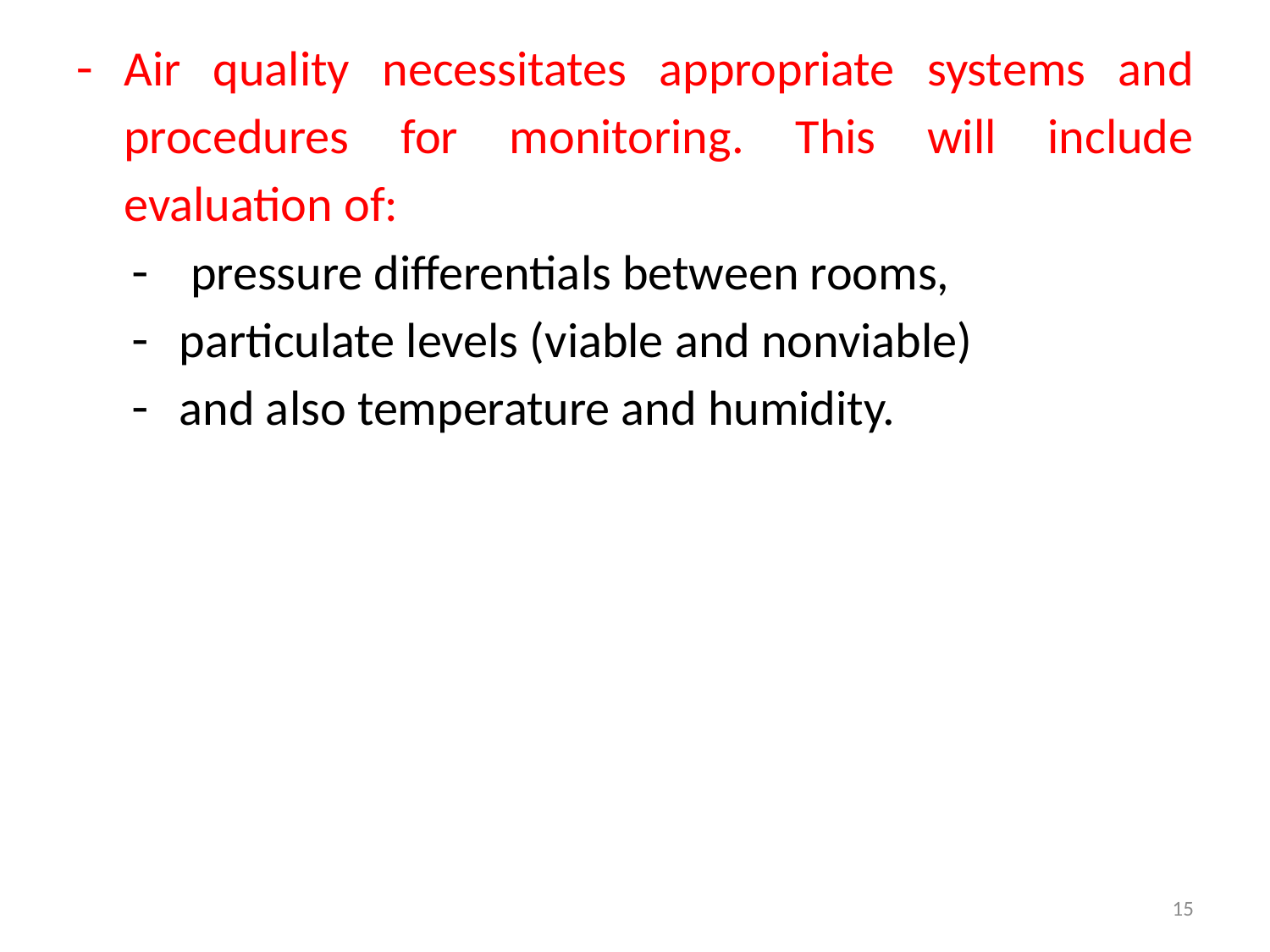

Air quality necessitates appropriate systems and procedures for monitoring. This will include evaluation of:
 pressure differentials between rooms,
particulate levels (viable and nonviable)
and also temperature and humidity.

15